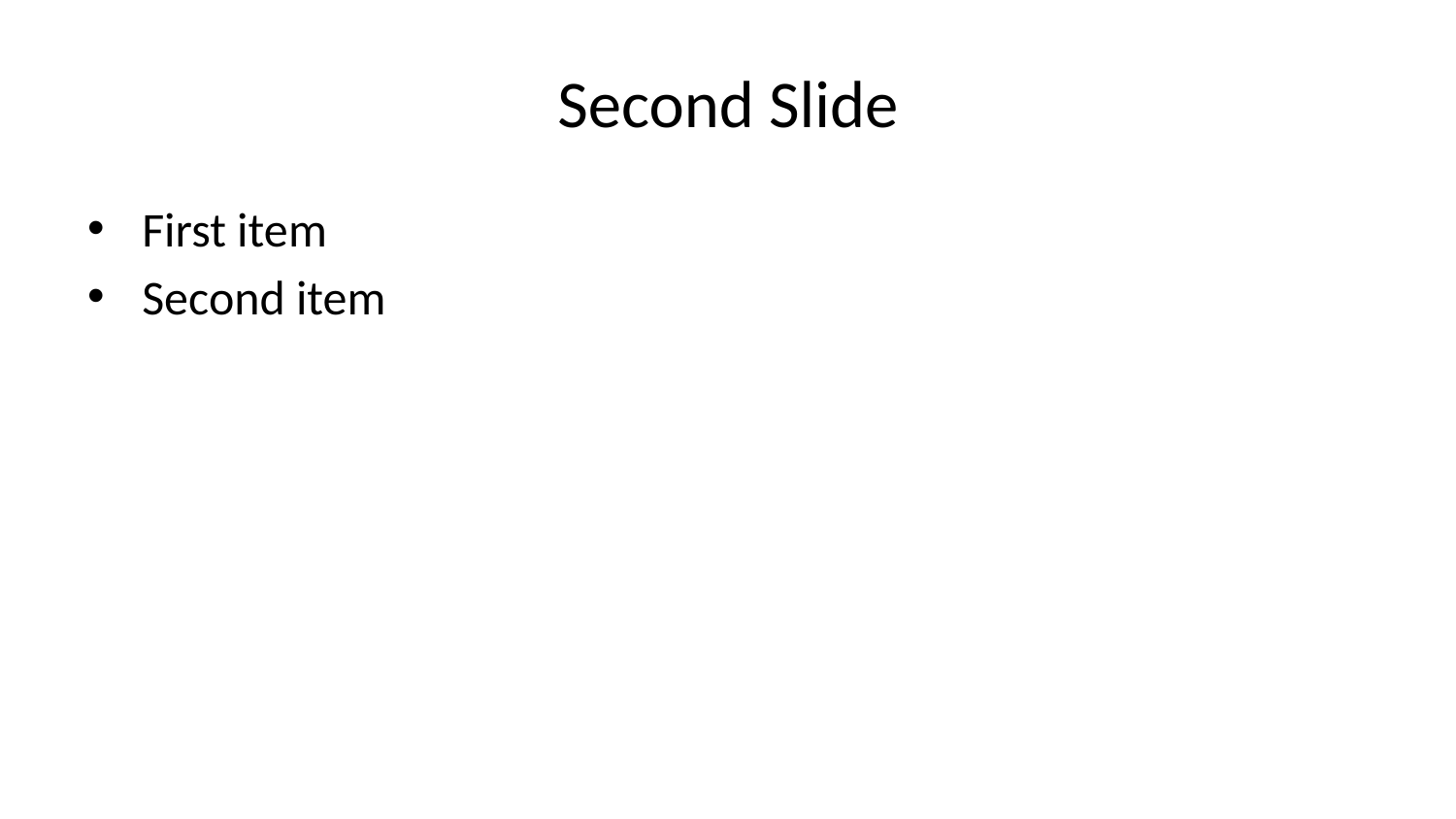

# Second Slide
First item
Second item